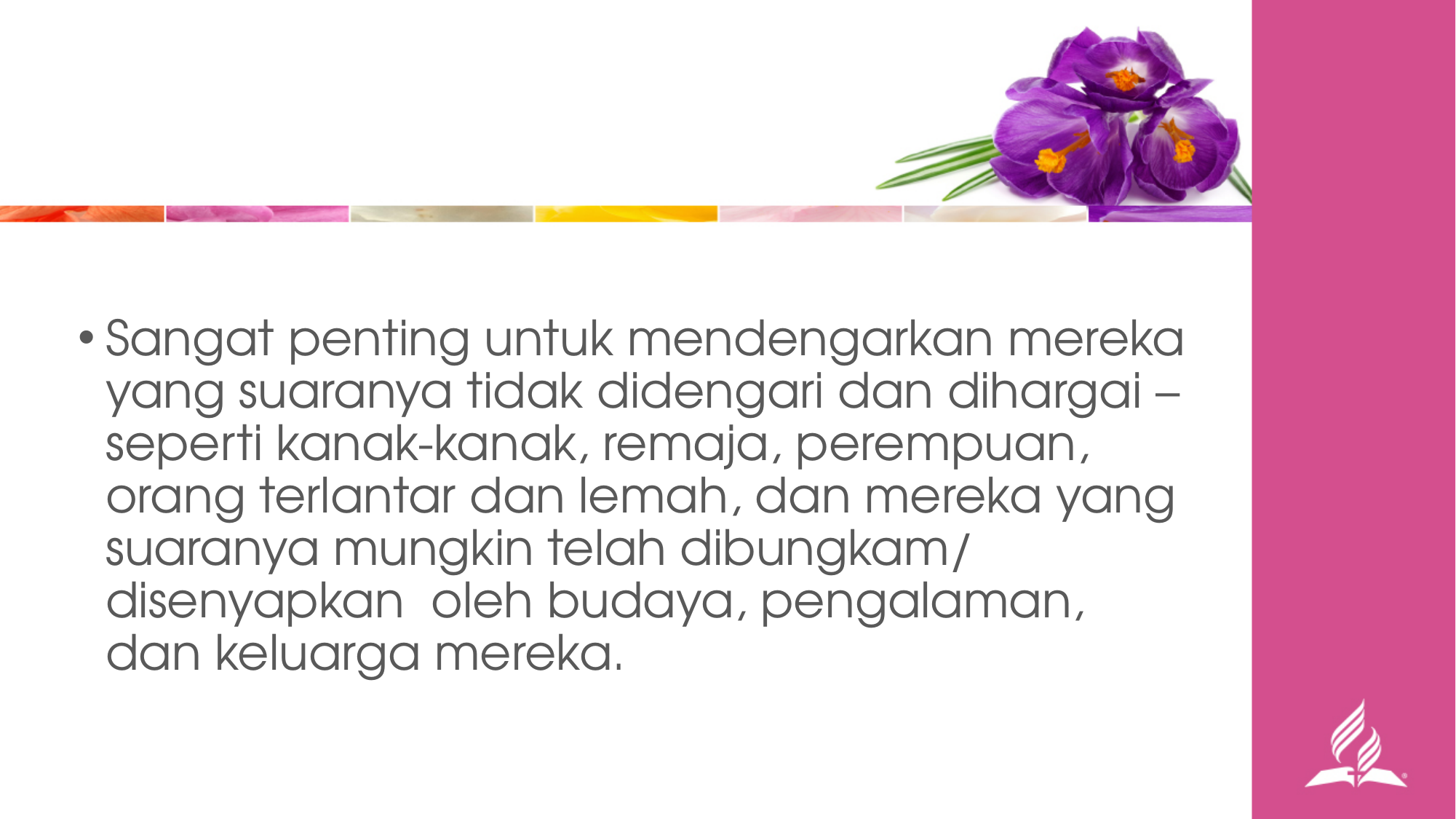

Sangat penting untuk mendengarkan mereka yang suaranya tidak didengari dan dihargai – seperti kanak-kanak, remaja, perempuan, orang terlantar dan lemah, dan mereka yang suaranya mungkin telah dibungkam/disenyapkan  oleh budaya, pengalaman, dan keluarga mereka.